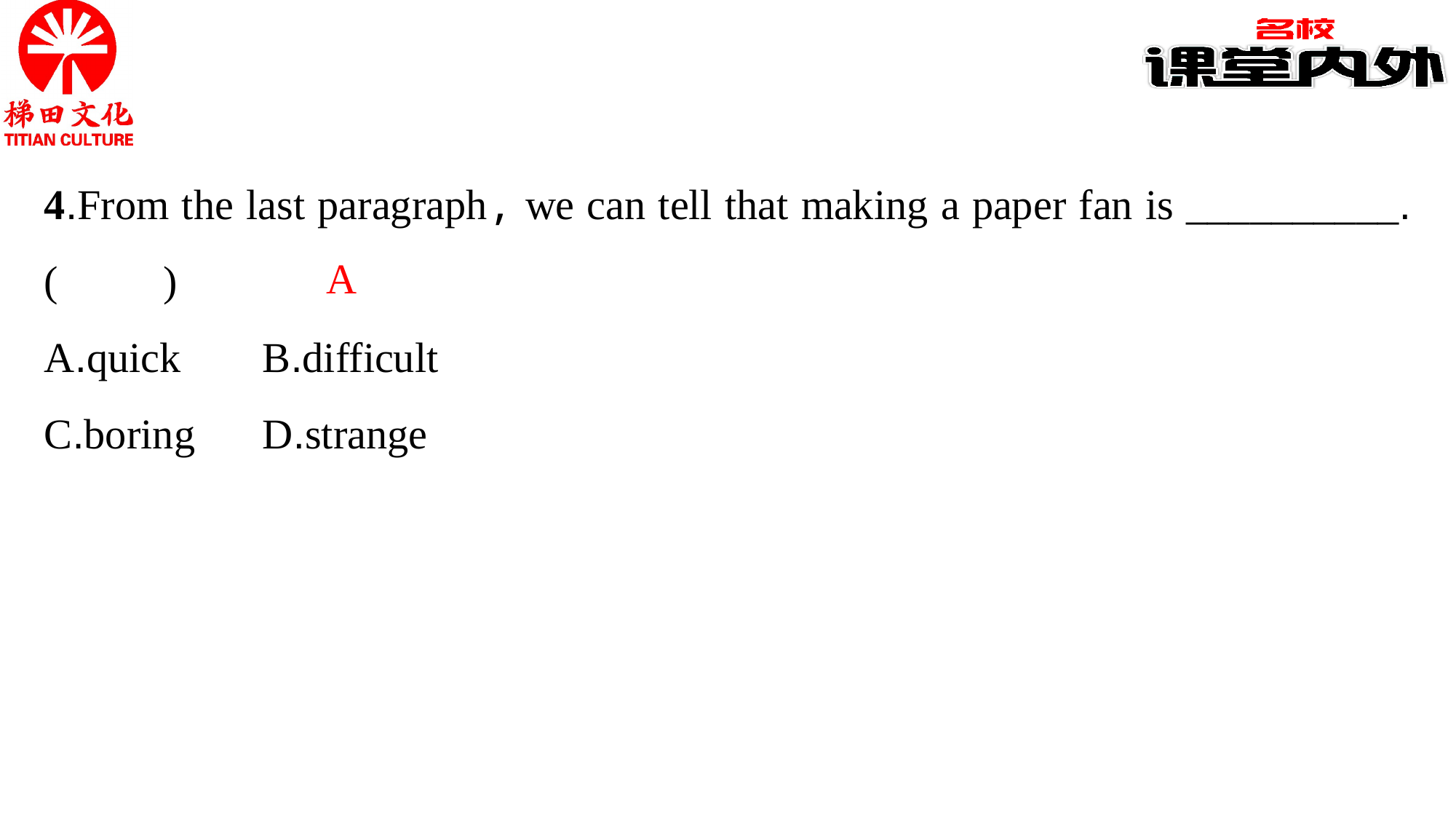

4.From the last paragraph, we can tell that making a paper fan is __________.(　　)
A.quick	B.difficult
C.boring	D.strange
A